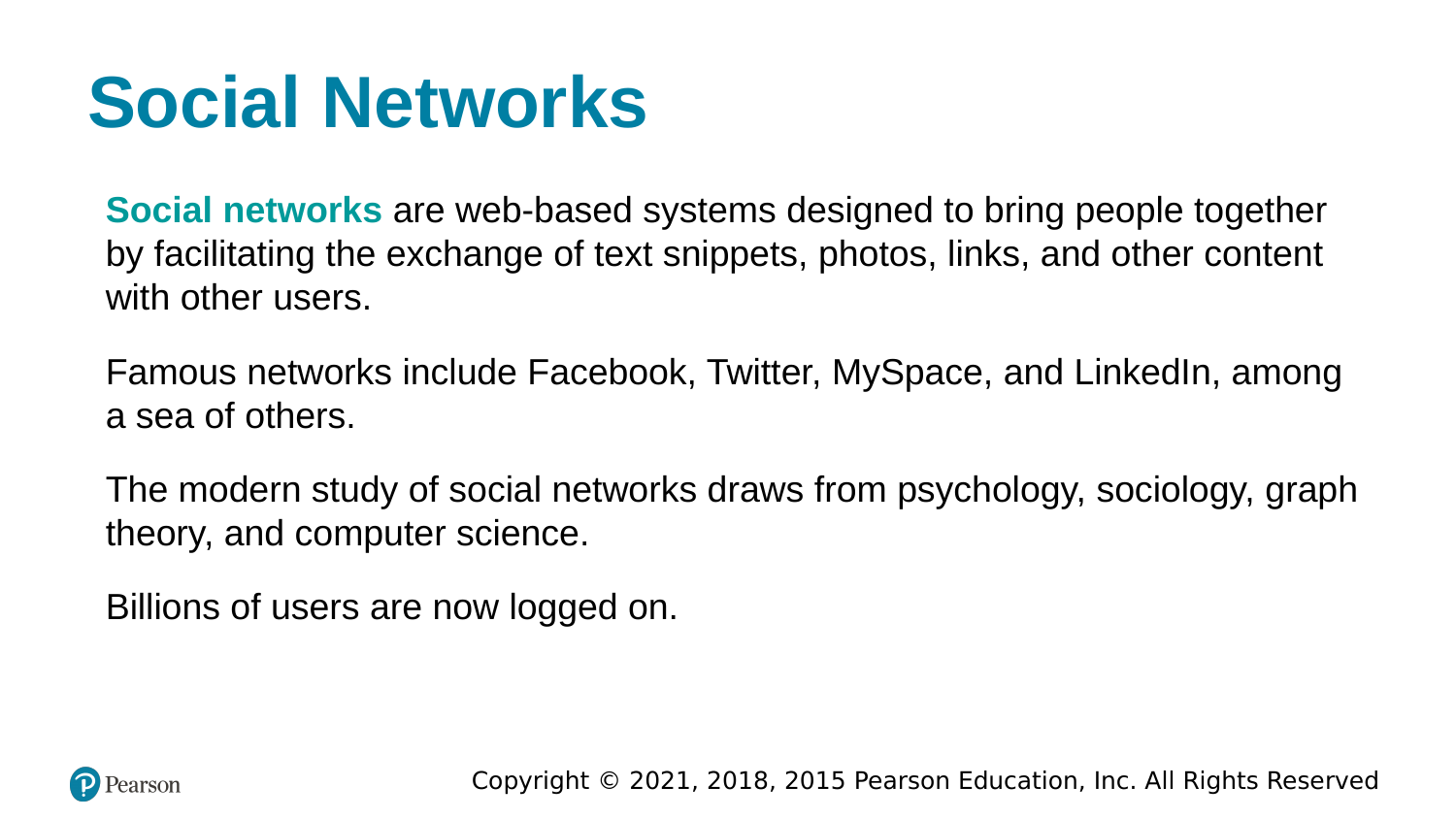

# Social Networks
Social networks are web-based systems designed to bring people together by facilitating the exchange of text snippets, photos, links, and other content with other users.
Famous networks include Facebook, Twitter, MySpace, and LinkedIn, among a sea of others.
The modern study of social networks draws from psychology, sociology, graph theory, and computer science.
Billions of users are now logged on.